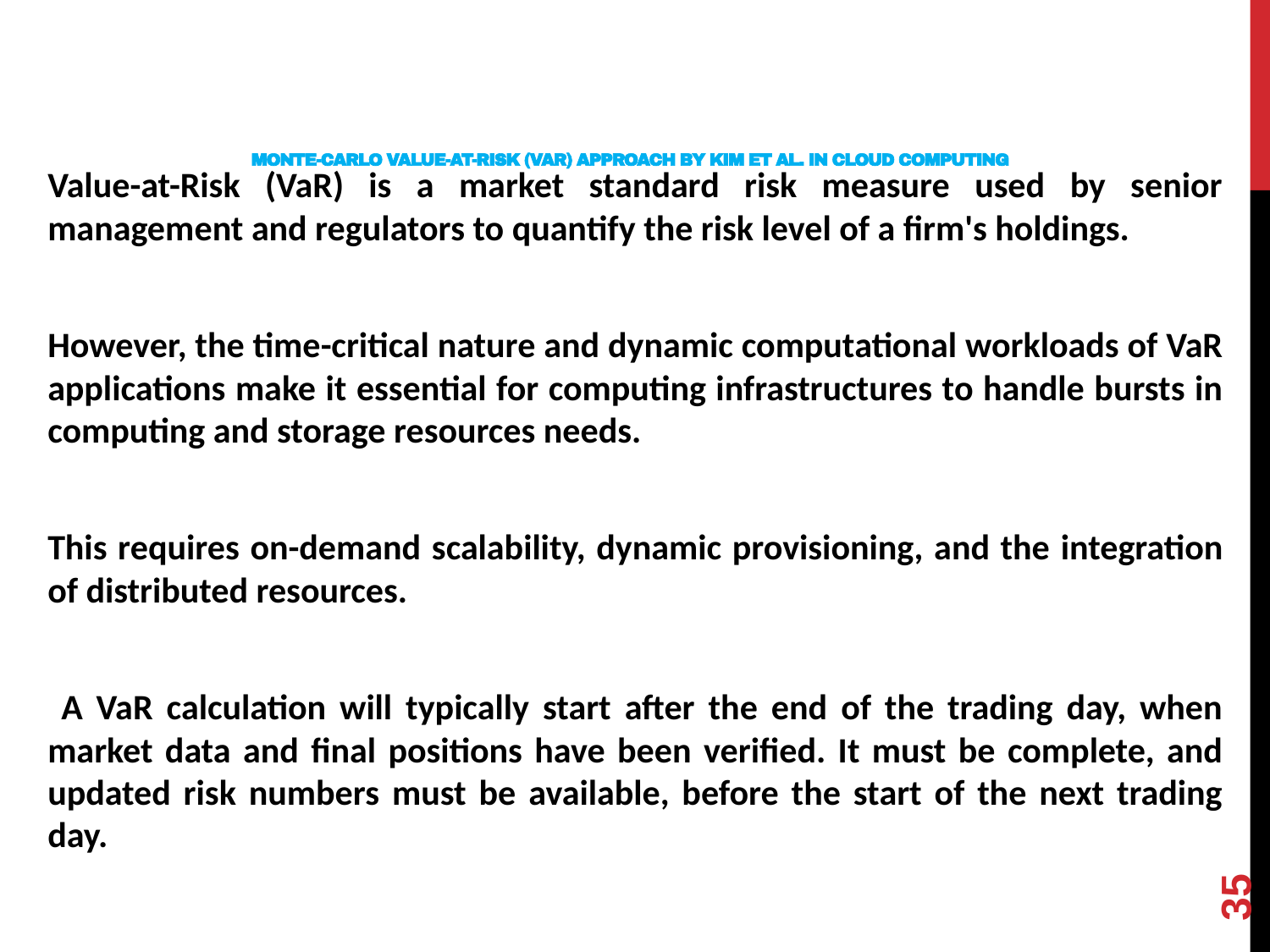

# Monte-Carlo Value-at-Risk (VaR) Approach by Kim et al. in Cloud Computing

Value-at-Risk (VaR) is a market standard risk measure used by senior management and regulators to quantify the risk level of a firm's holdings.

However, the time-critical nature and dynamic computational workloads of VaR applications make it essential for computing infrastructures to handle bursts in computing and storage resources needs.

This requires on-demand scalability, dynamic provisioning, and the integration of distributed resources.

 A VaR calculation will typically start after the end of the trading day, when market data and final positions have been verified. It must be complete, and updated risk numbers must be available, before the start of the next trading day.

35